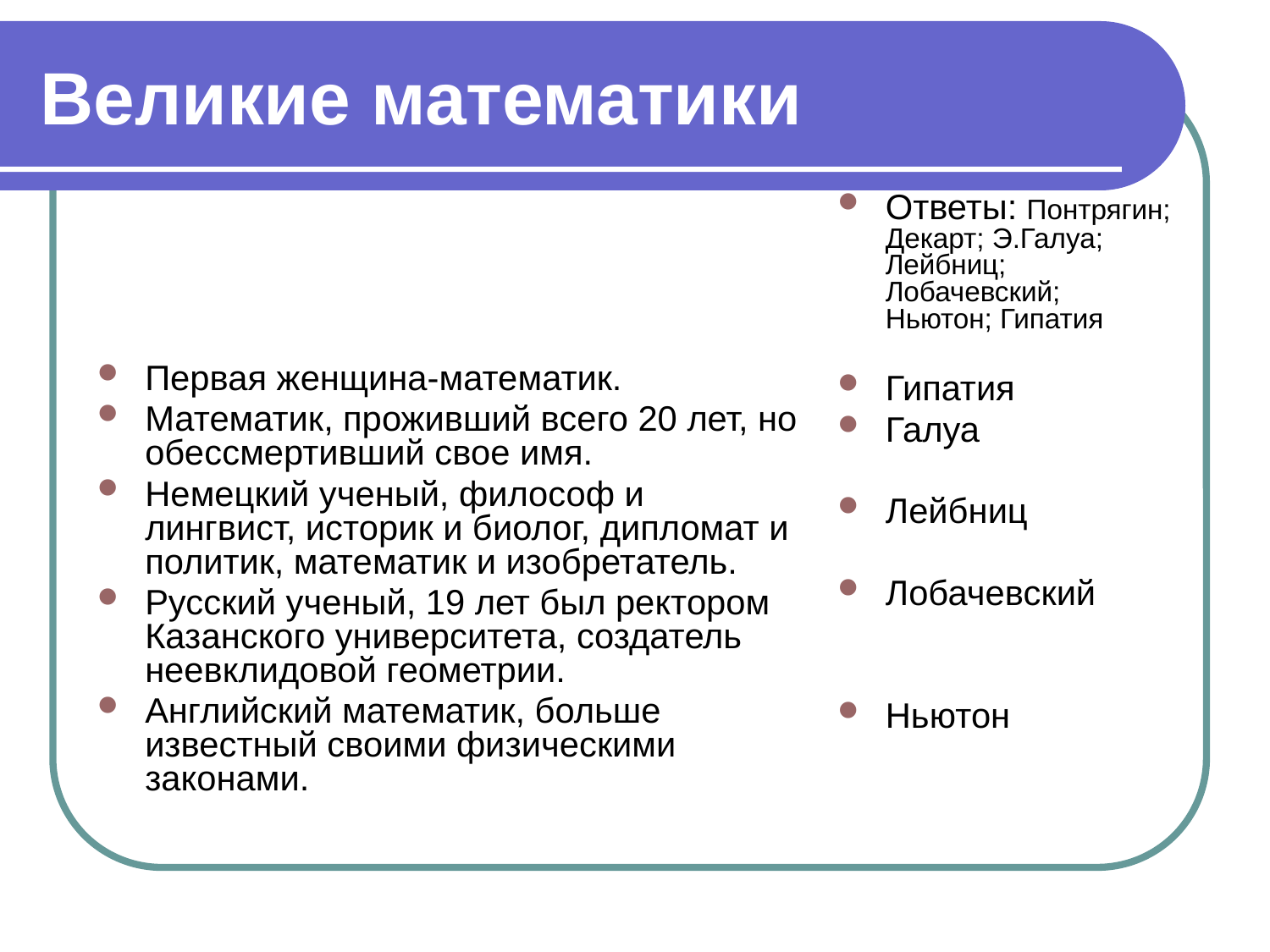

# Великие математики
Ответы: Понтрягин; Декарт; Э.Галуа; Лейбниц; Лобачевский; Ньютон; Гипатия

Гипатия
Галуа

Лейбниц

Лобачевский

Ньютон

Первая женщина-математик.
Математик, проживший всего 20 лет, но обессмертивший свое имя.
Немецкий ученый, философ и лингвист, историк и биолог, дипломат и политик, математик и изобретатель.
Русский ученый, 19 лет был ректором Казанского университета, создатель неевклидовой геометрии.
Английский математик, больше известный своими физическими законами.